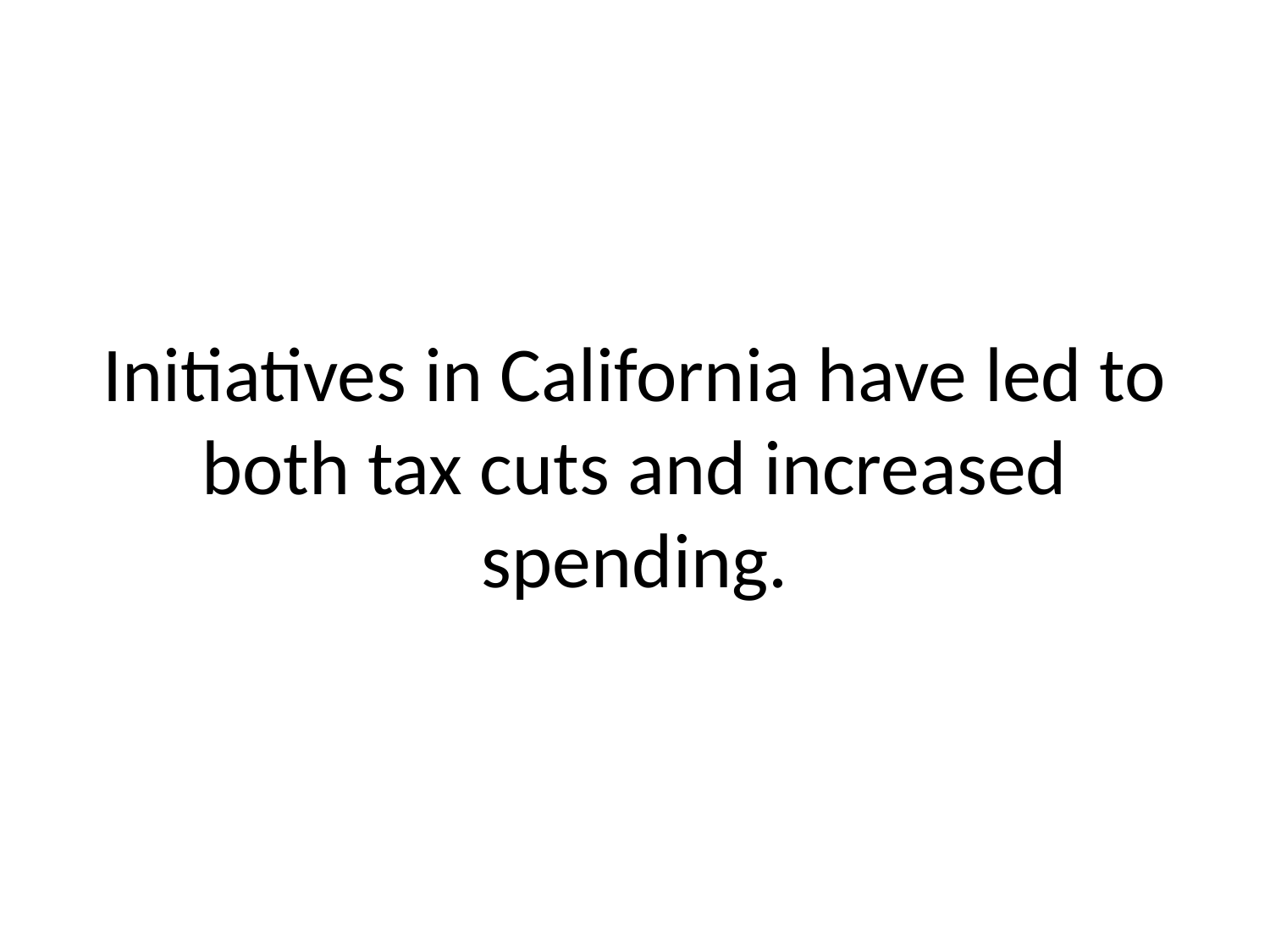

# Initiatives in California have led to both tax cuts and increased spending.